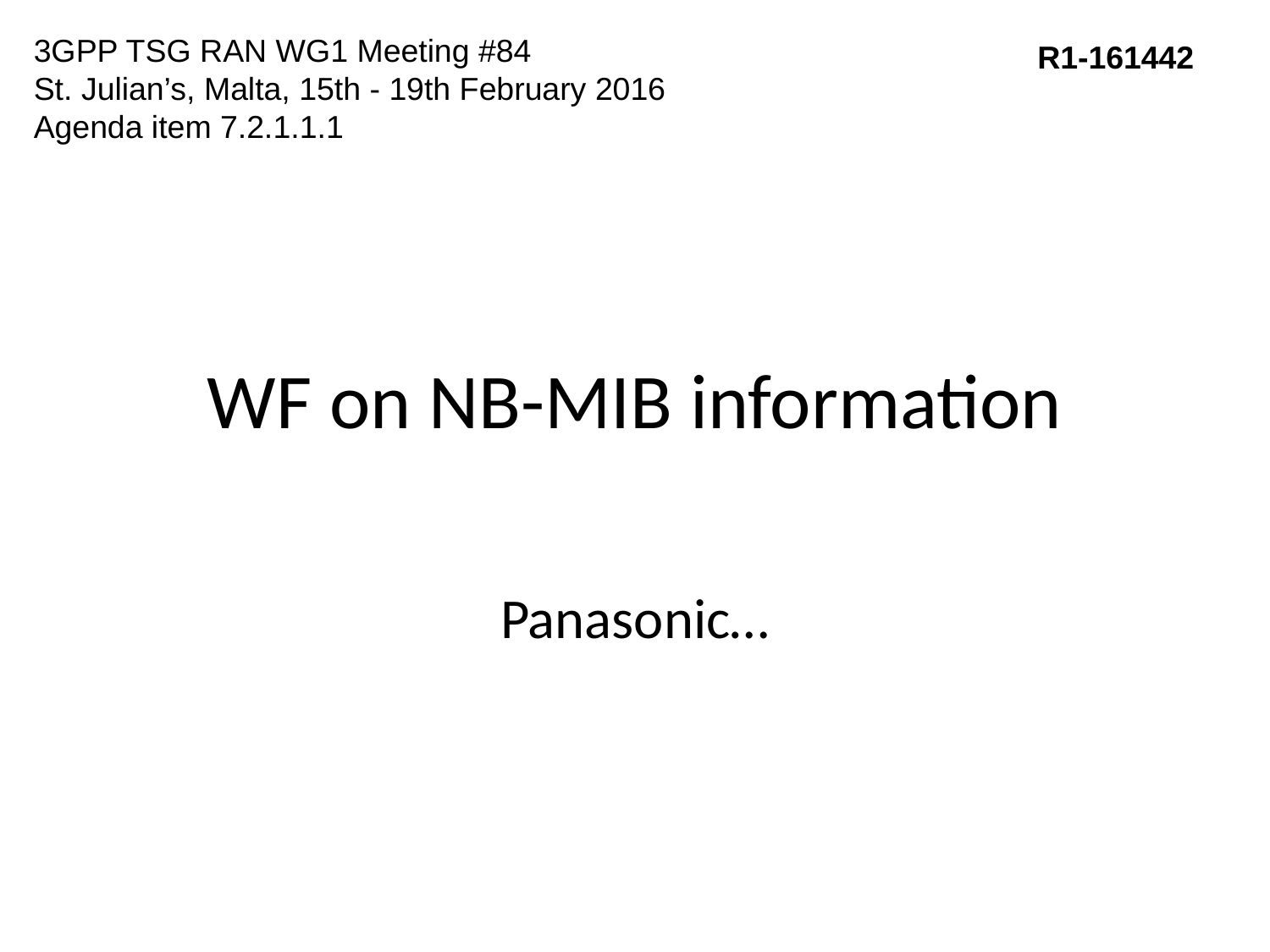

3GPP TSG RAN WG1 Meeting #84
St. Julian’s, Malta, 15th - 19th February 2016
Agenda item 7.2.1.1.1
R1-161442
# WF on NB-MIB information
Panasonic…